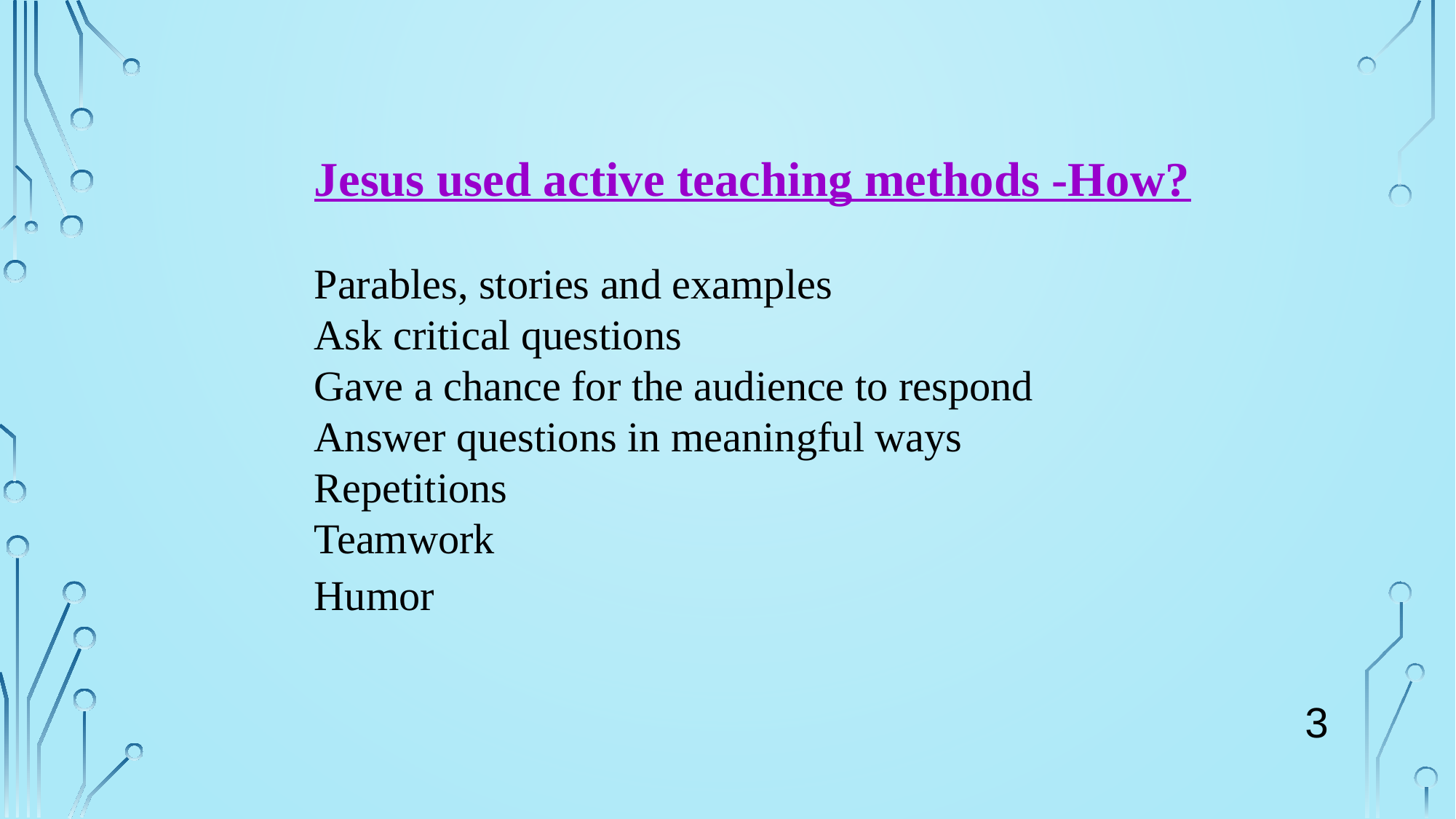

Jesus used active teaching methods -How?

Parables, stories and examples
Ask critical questions
Gave a chance for the audience to respond
Answer questions in meaningful ways
Repetitions
Teamwork
Humor

3